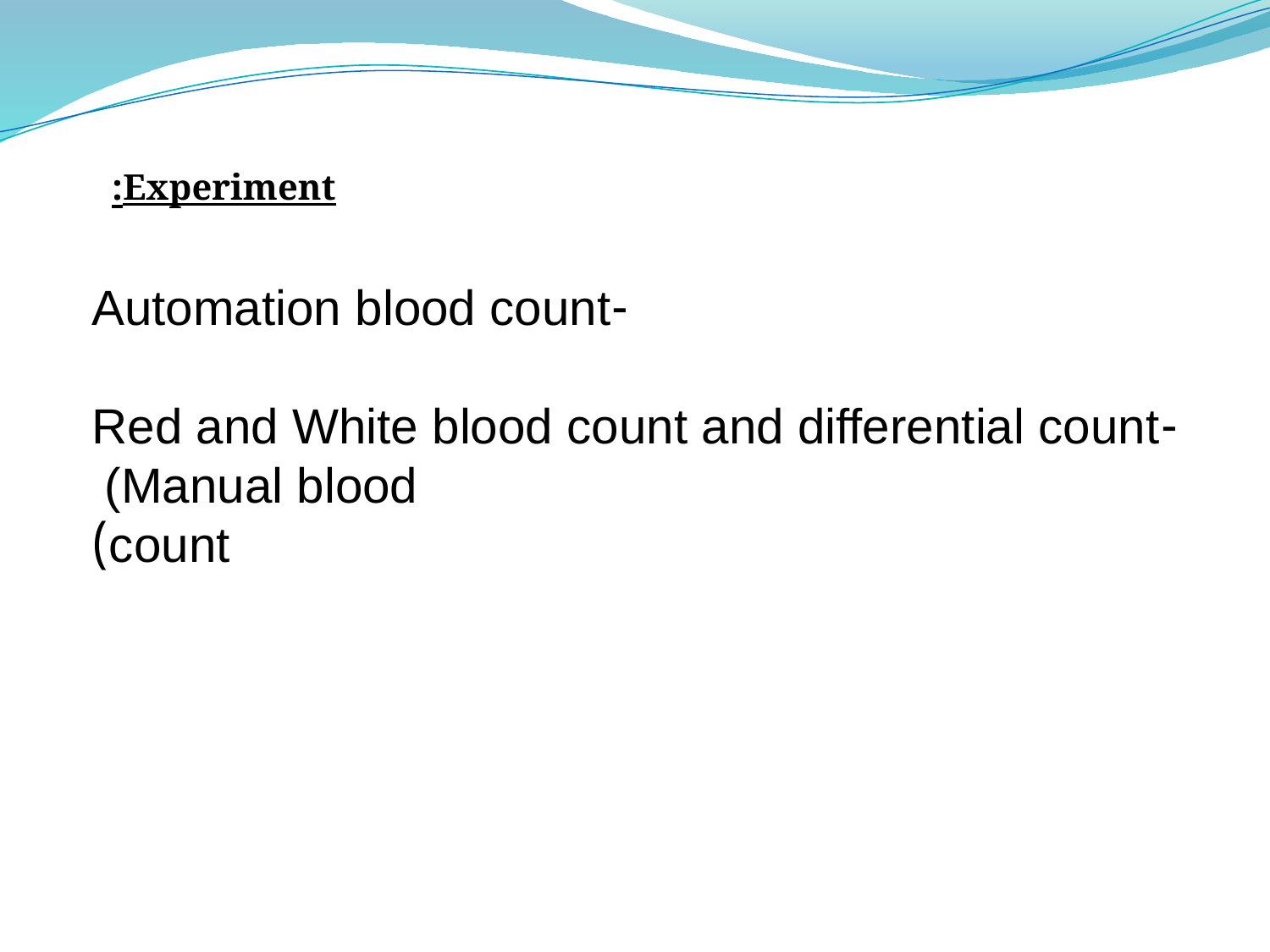

Experiment:
-Automation blood count

-Red and White blood count and differential count (Manual blood
count)